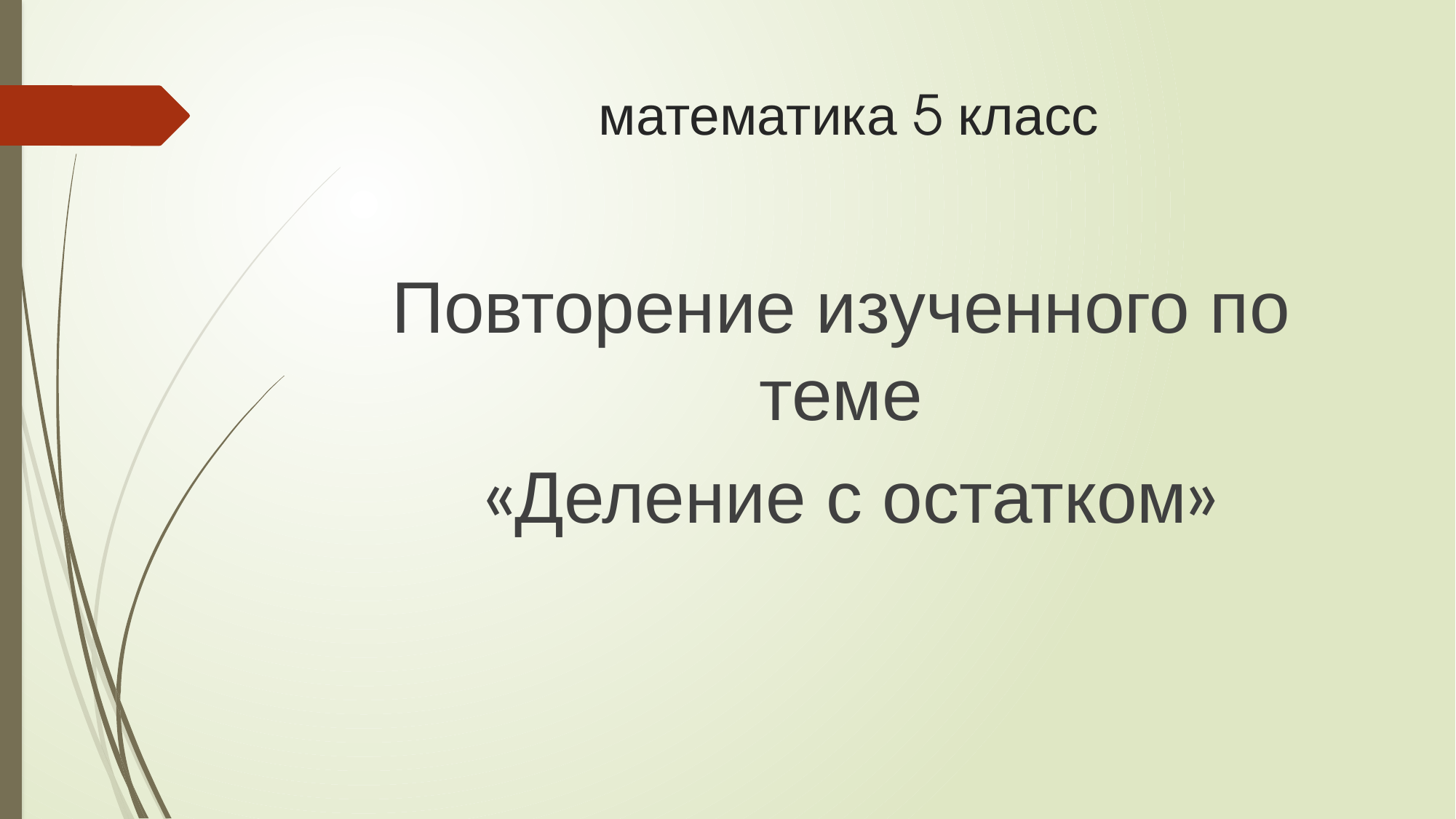

# математика 5 класс
Повторение изученного по теме
 «Деление с остатком»